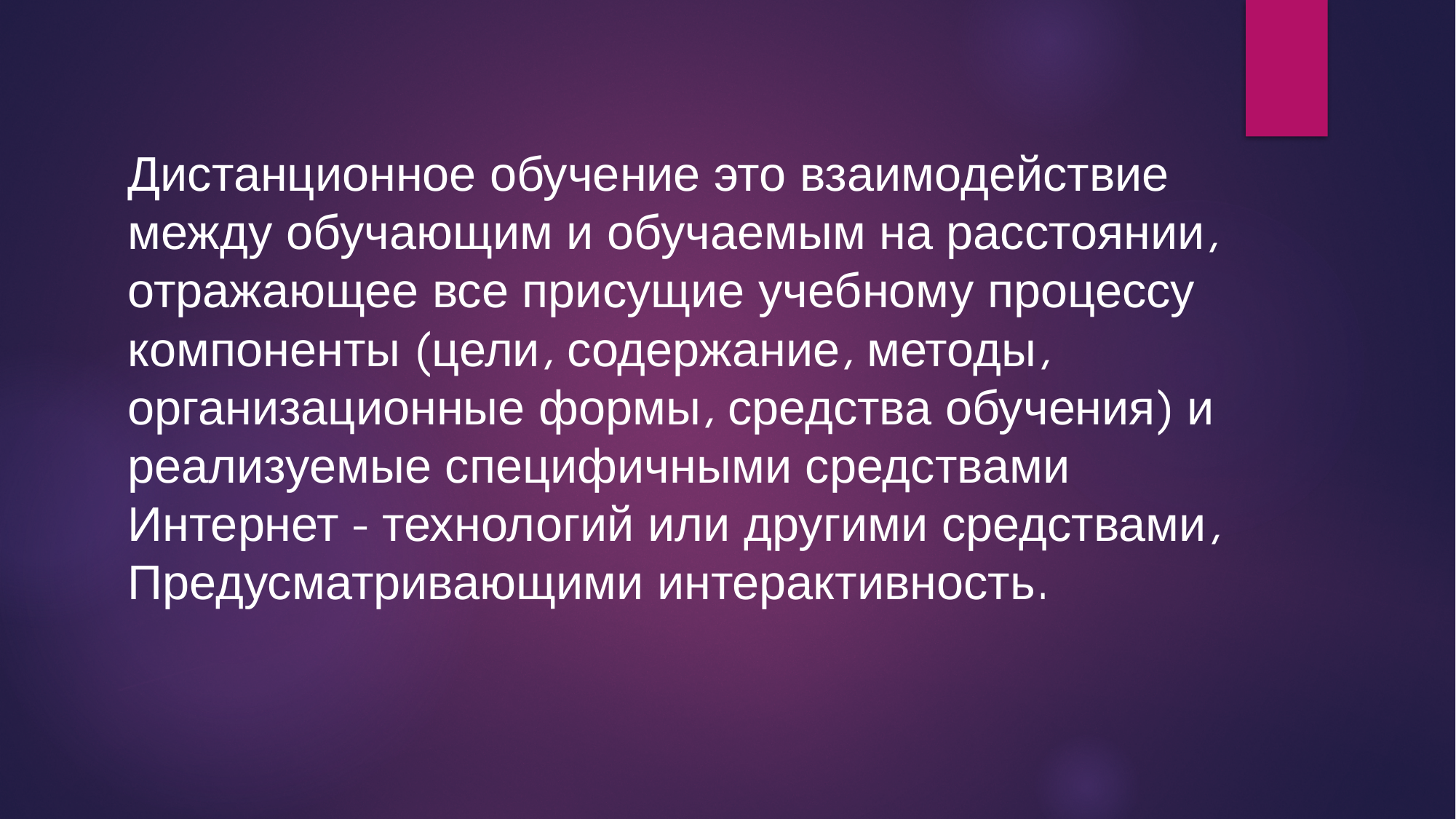

Дистанционное обучение это взаимодействие между обучающим и обучаемым на расстоянии, отражающее все присущие учебному процессу компоненты (цели, содержание, методы, организационные формы, средства обучения) и реализуемые специфичными средствами Интернет - технологий или другими средствами, Предусматривающими интерактивность.